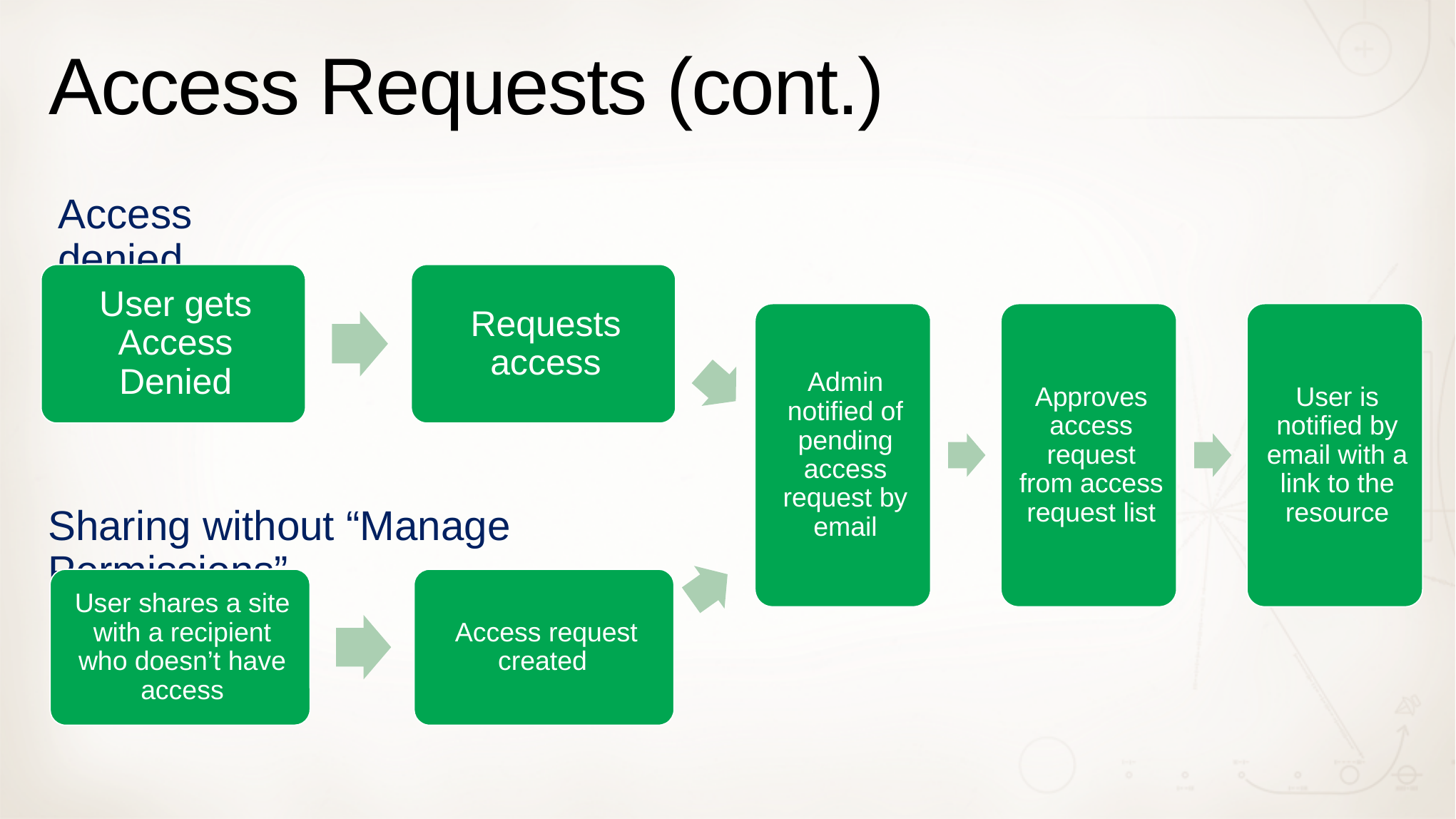

# Access Requests (cont.)
Access denied
User gets Access Denied

Requests access
Admin notified of pending access request by email

Approves access request from access request list

User is notified by email with a link to the resource

Sharing without “Manage Permissions”
User shares a site with a recipient who doesn’t have access

Access request created